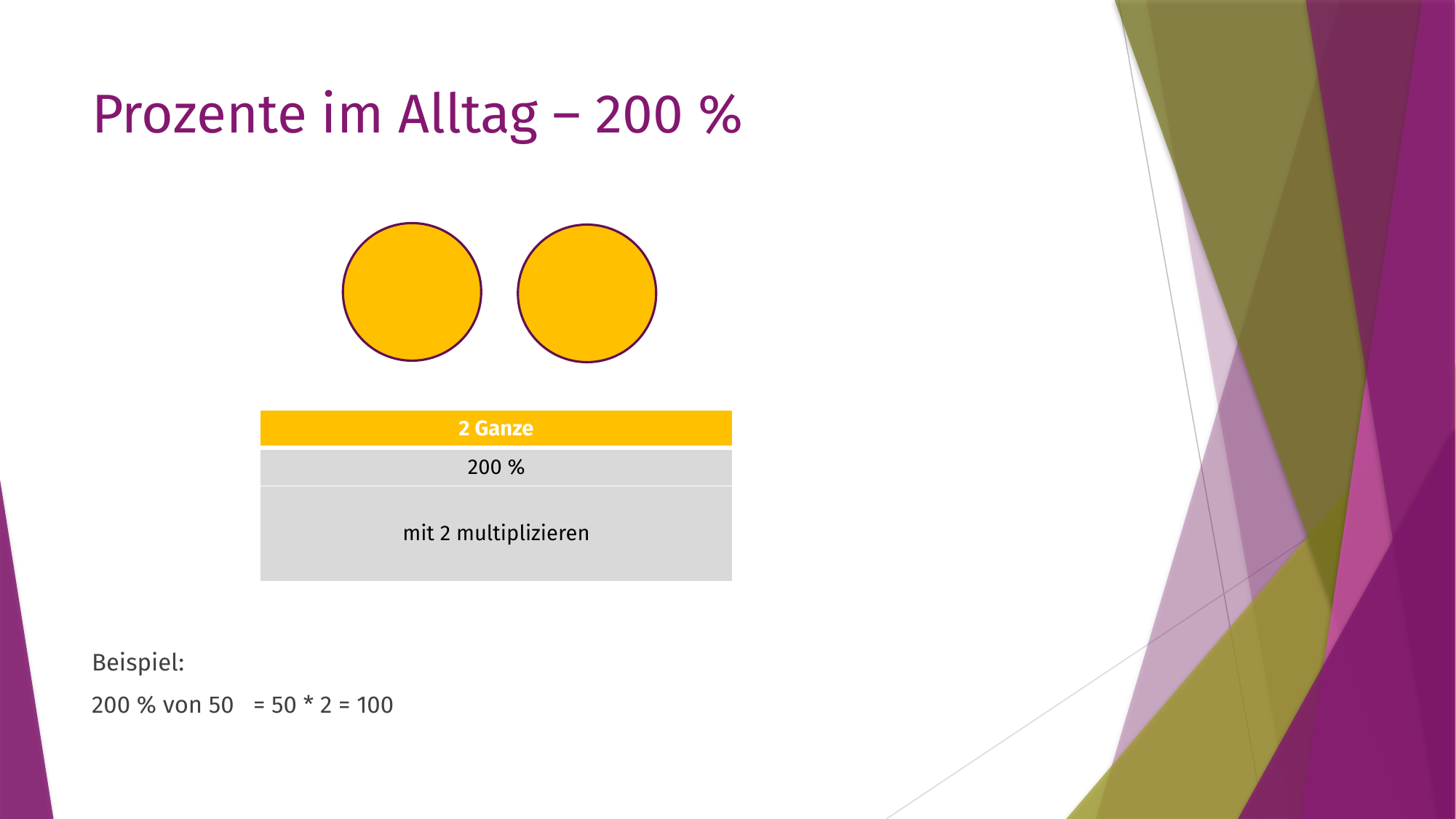

# Prozente im Alltag – 200 %

Beispiel:
200 % von 50   = 50 * 2 = 100

| 2 Ganze |
| --- |
| 200 % |
| mit 2 multiplizieren |